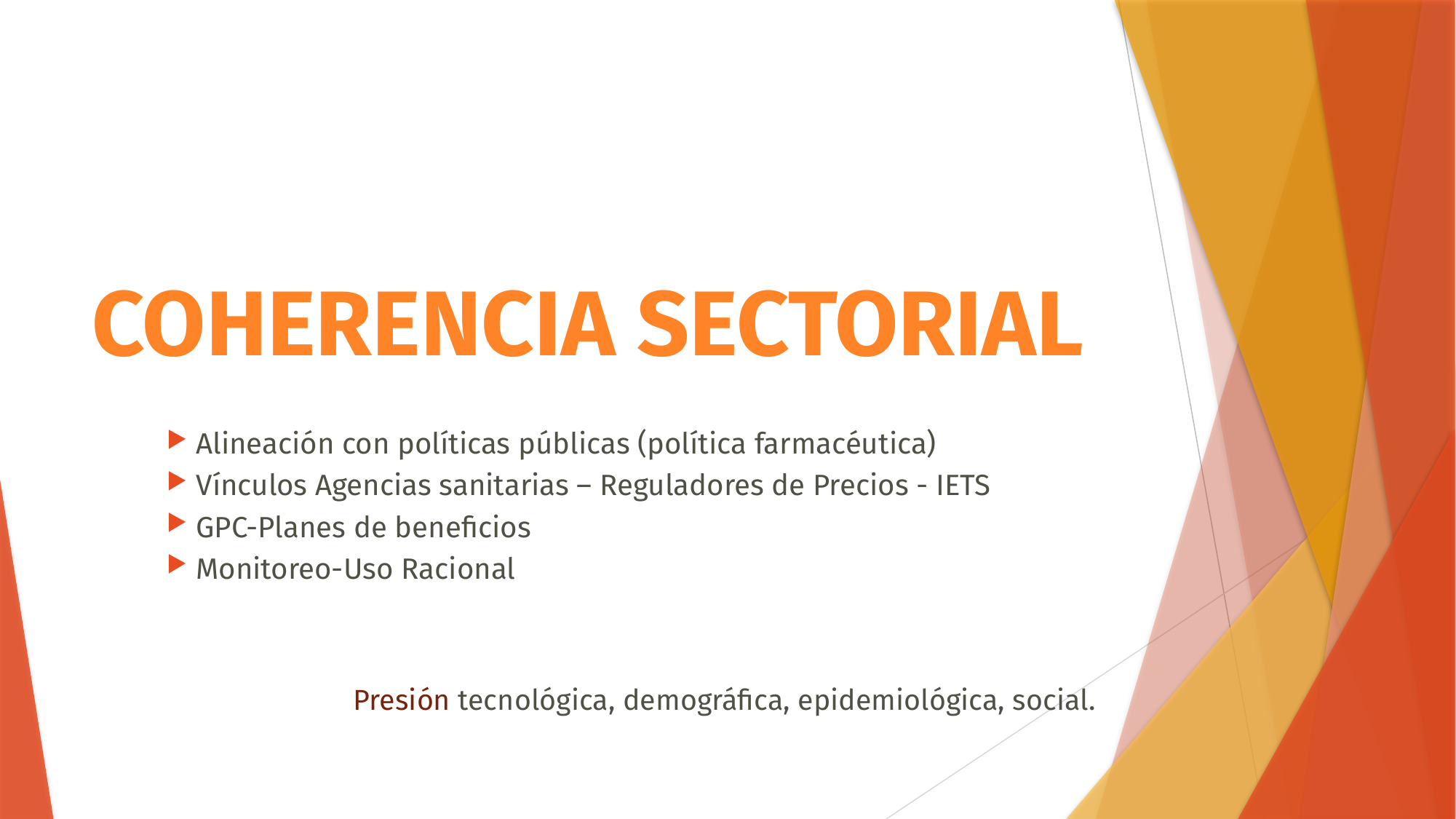

COHERENCIA SECTORIAL

Alineación con políticas públicas (política farmacéutica)
Vínculos Agencias sanitarias – Reguladores de Precios - IETS
GPC-Planes de beneficios
Monitoreo-Uso Racional

Presión tecnológica, demográfica, epidemiológica, social.